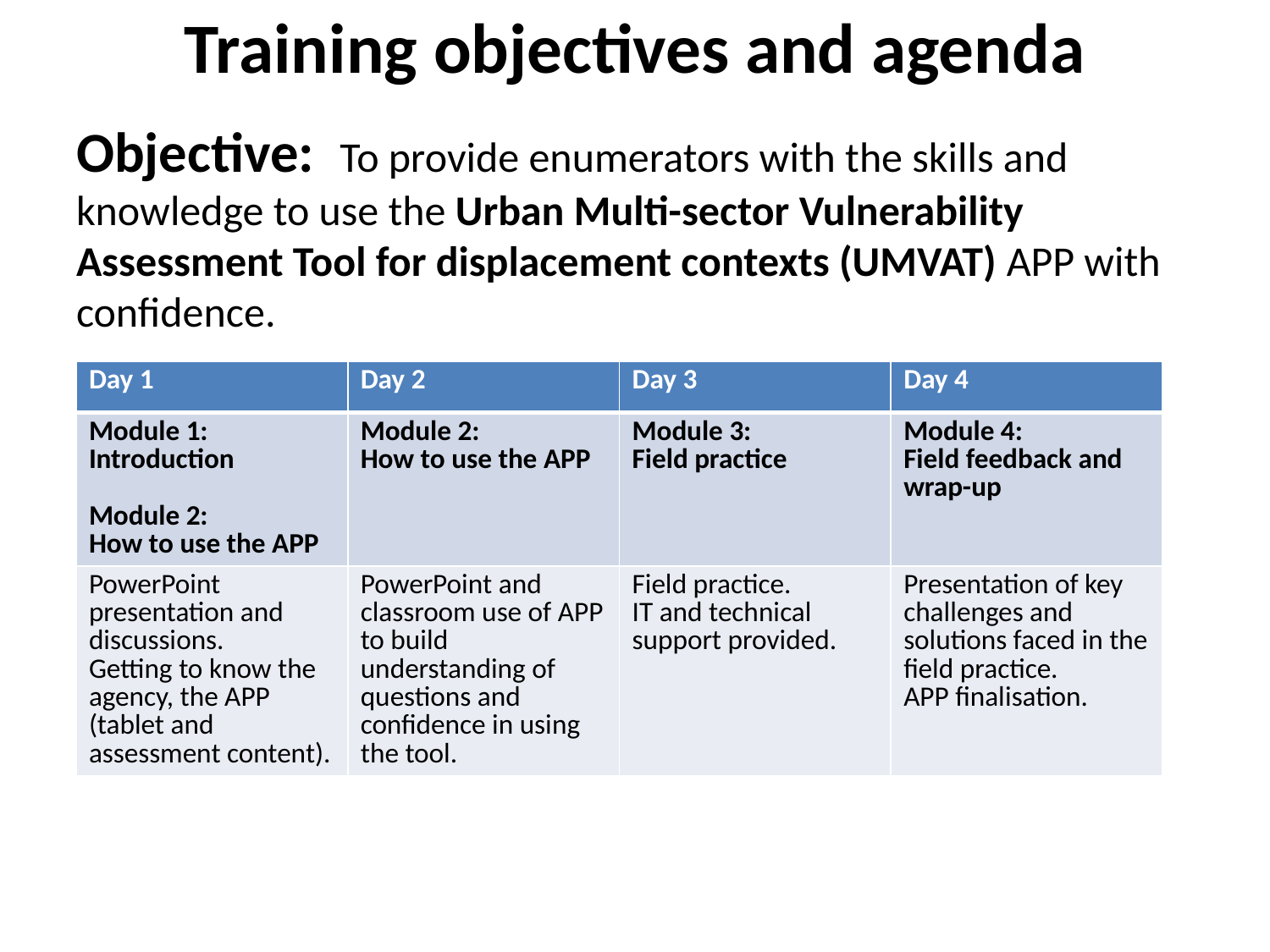

# Training objectives and agenda
Objective:  To provide enumerators with the skills and knowledge to use the Urban Multi-sector Vulnerability Assessment Tool for displacement contexts (UMVAT) APP with confidence.

| Day 1 | Day 2 | Day 3 | Day 4 |
| --- | --- | --- | --- |
| Module 1: Introduction   Module 2: How to use the APP | Module 2: How to use the APP | Module 3: Field practice | Module 4: Field feedback and wrap-up |
| PowerPoint presentation and discussions. Getting to know the agency, the APP (tablet and assessment content). | PowerPoint and classroom use of APP to build understanding of questions and confidence in using the tool. | Field practice. IT and technical support provided. | Presentation of key challenges and solutions faced in the field practice. APP finalisation. |